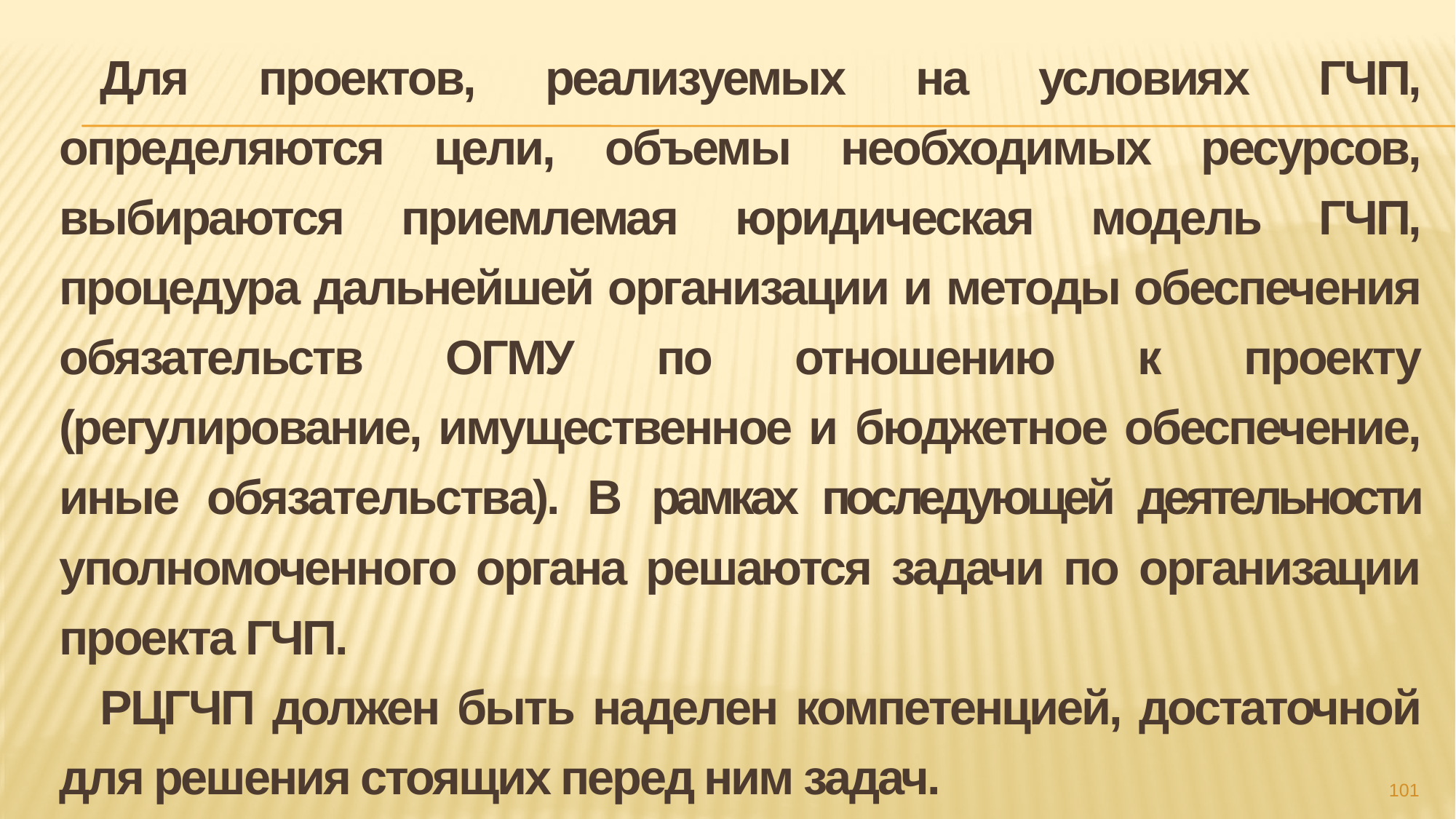

Для проектов, реализуемых на условиях ГЧП, определяются цели, объемы необходимых ресурсов, выбираются приемлемая юридическая модель ГЧП, процедура дальнейшей организации и методы обеспечения обязательств ОГМУ по отношению к проекту (регулирование, имущественное и бюджетное обеспечение, иные обязательства). В рамках последующей деятельности уполномоченного органа решаются задачи по организации проекта ГЧП.
РЦГЧП должен быть наделен компетенцией, достаточной для решения стоящих перед ним задач.
#
101